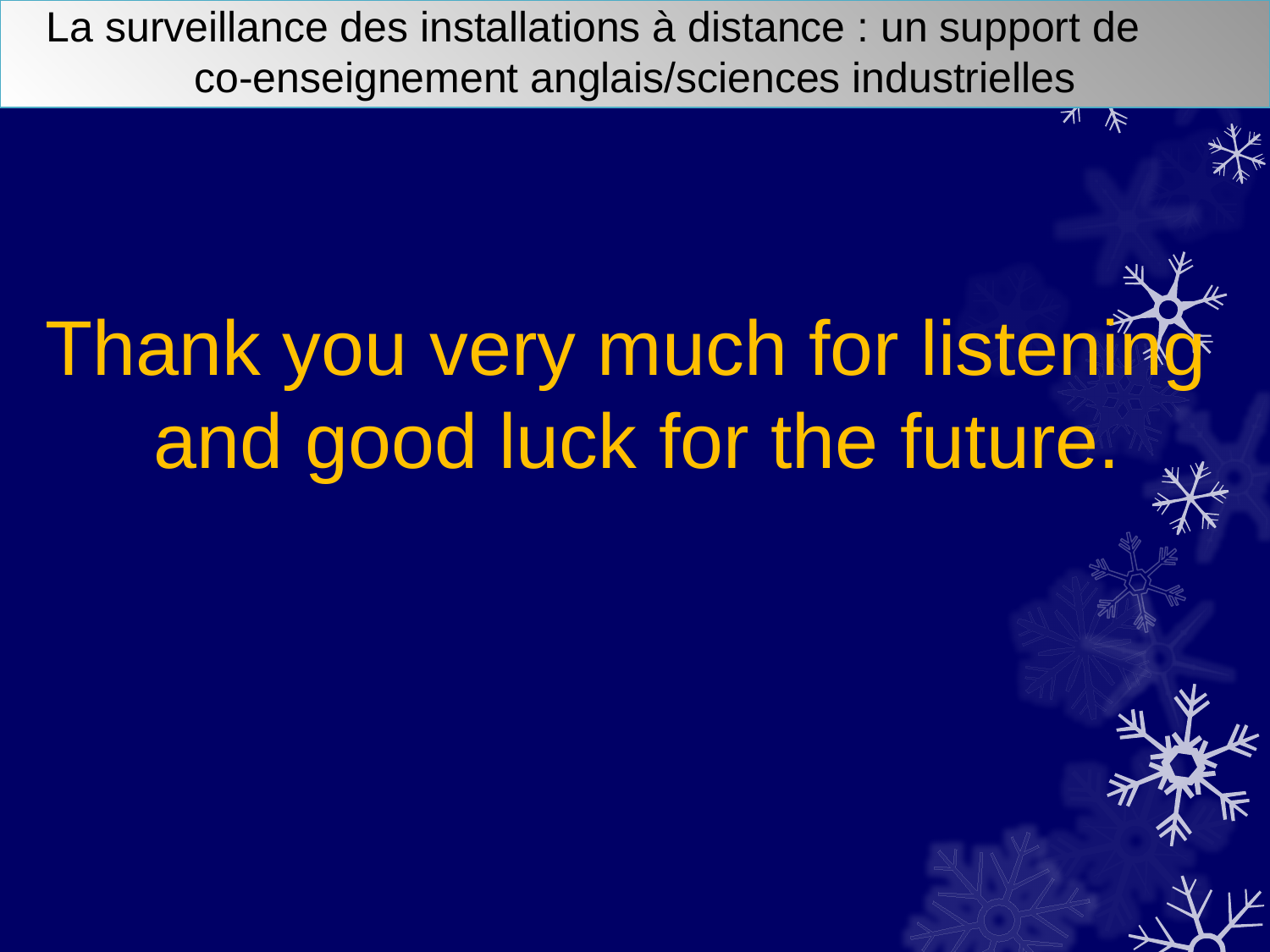

# La surveillance des installations à distance : un support de        co-enseignement anglais/sciences industrielles
Thank you very much for listening
and good luck for the future.